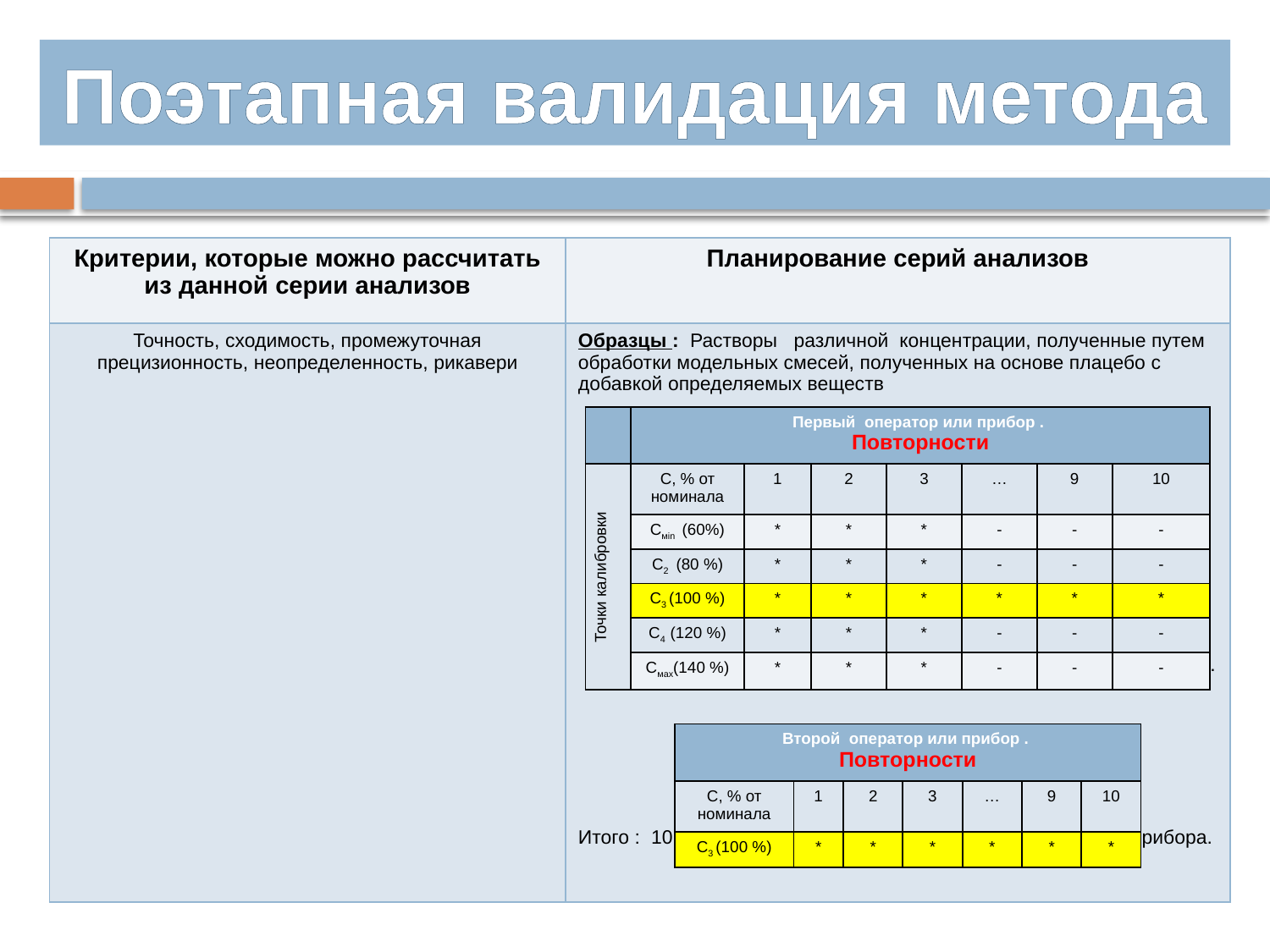

Поэтапная валидация метода
| Критерии, которые можно рассчитать из данной серии анализов | Планирование серий анализов |
| --- | --- |
| Точность, сходимость, промежуточная прецизионность, неопределенность, рикавери | Образцы : Растворы различной концентрации, полученные путем обработки модельных смесей, полученных на основе плацебо с добавкой определяемых веществ Итого : 25 обязательных инжекций для одного оператора и прибора. Итого : 10 обязательных инжекций для второго оператора и прибора. |
|  | Первый оператор или прибор . Повторности |  |  |  |  |  |  |
| --- | --- | --- | --- | --- | --- | --- | --- |
| Точки калибровки | С, % от номинала | 1 | 2 | 3 | … | 9 | 10 |
|  | Смin (60%) | \* | \* | \* | - | - | - |
|  | С2 (80 %) | \* | \* | \* | - | - | - |
|  | С3 (100 %) | \* | \* | \* | \* | \* | \* |
|  | С4 (120 %) | \* | \* | \* | - | - | - |
|  | Смax(140 %) | \* | \* | \* | - | - | - |
| Второй оператор или прибор . Повторности |  |  |  |  |  |  |
| --- | --- | --- | --- | --- | --- | --- |
| С, % от номинала | 1 | 2 | 3 | … | 9 | 10 |
| С3 (100 %) | \* | \* | \* | \* | \* | \* |